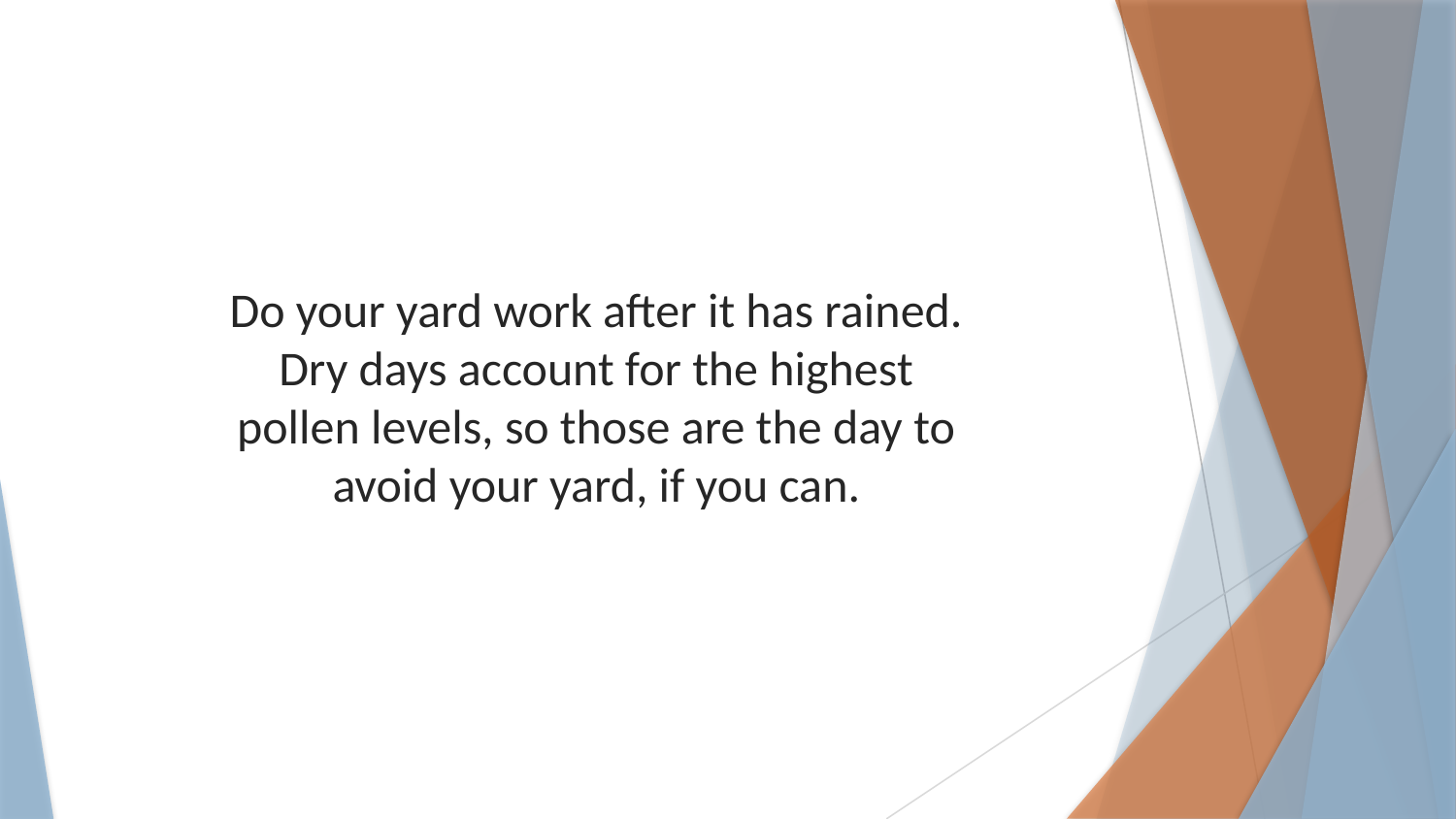

Do your yard work after it has rained. Dry days account for the highest pollen levels, so those are the day to avoid your yard, if you can.